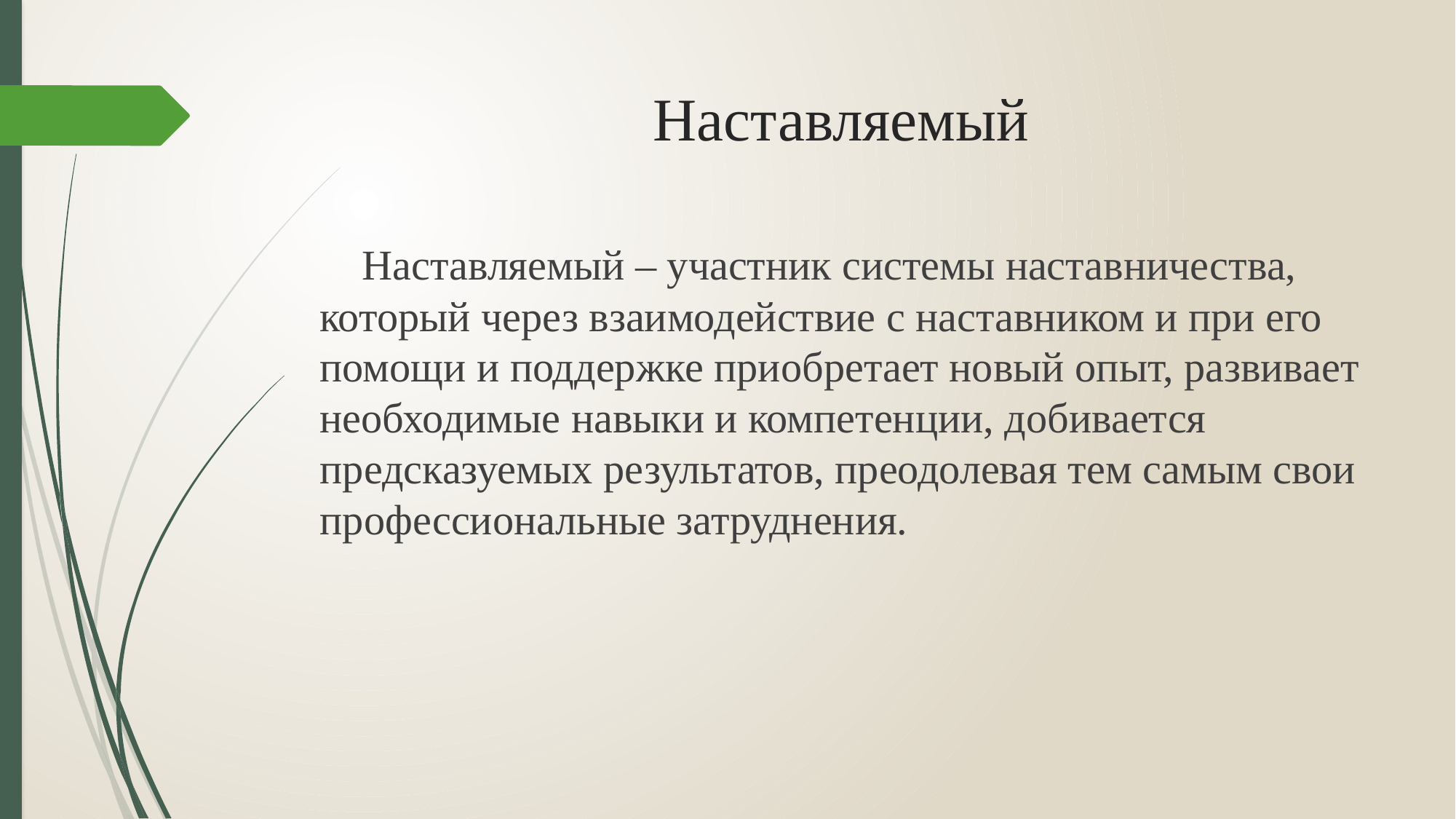

# Наставляемый
    Наставляемый – участник системы наставничества, который через взаимодействие с наставником и при его помощи и поддержке приобретает новый опыт, развивает необходимые навыки и компетенции, добивается предсказуемых результатов, преодолевая тем самым свои профессиональные затруднения.